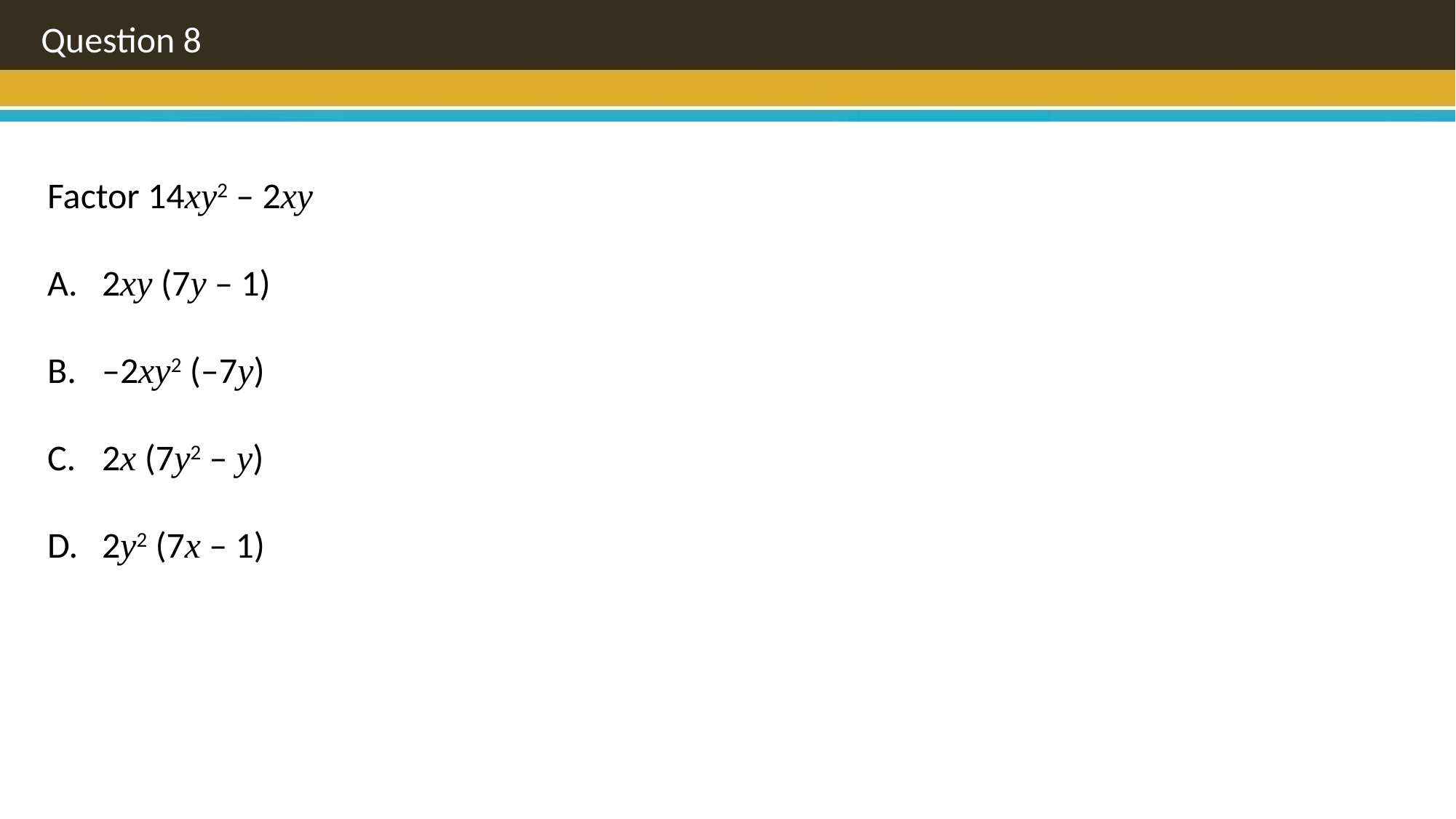

Question 8
Factor 14xy2 – 2xy

2xy (7y – 1)

–2xy2 (–7y)

2x (7y2 – y)

2y2 (7x – 1)